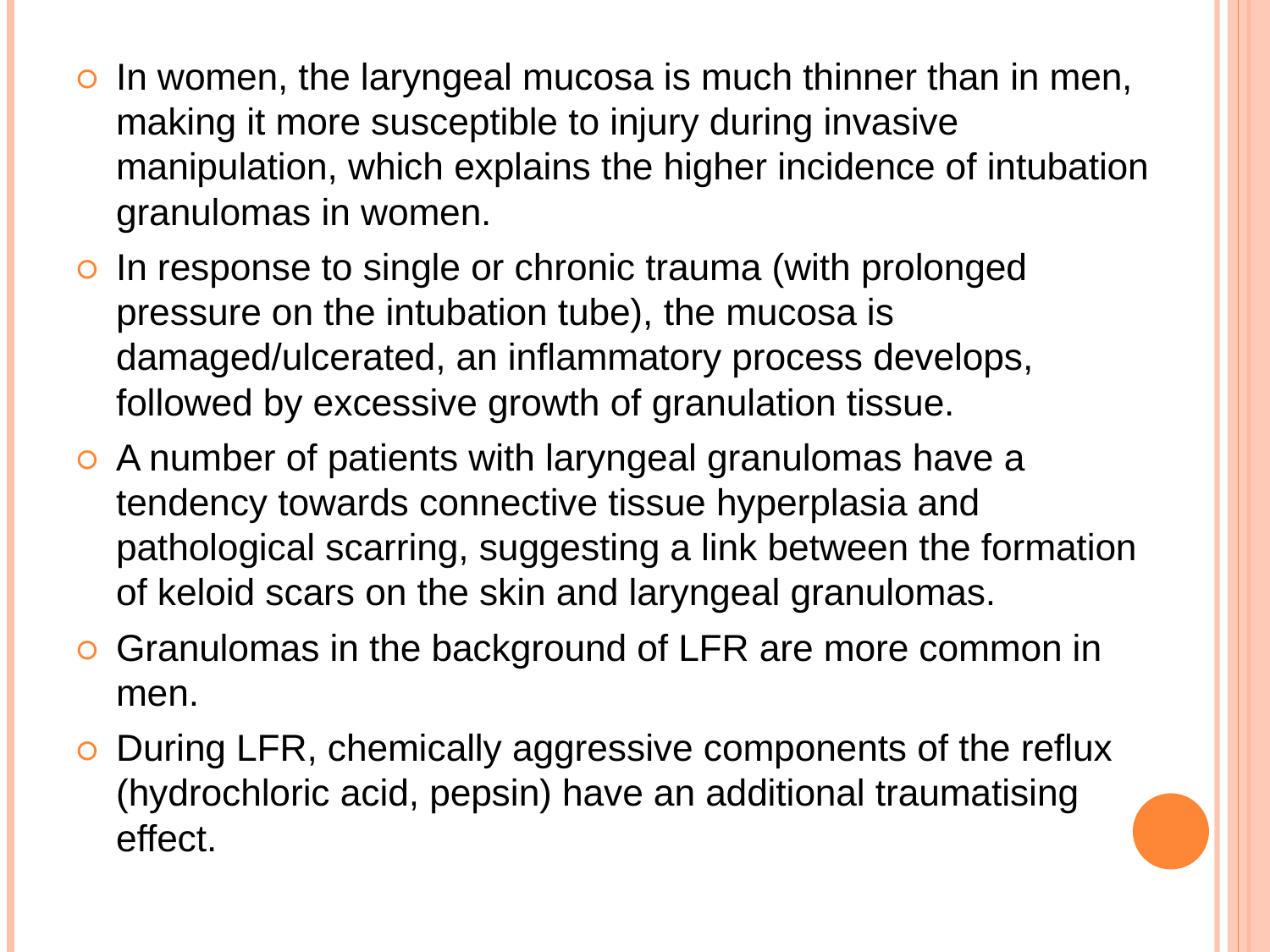

#
In women, the laryngeal mucosa is much thinner than in men, making it more susceptible to injury during invasive manipulation, which explains the higher incidence of intubation granulomas in women.
In response to single or chronic trauma (with prolonged pressure on the intubation tube), the mucosa is damaged/ulcerated, an inflammatory process develops, followed by excessive growth of granulation tissue.
A number of patients with laryngeal granulomas have a tendency towards connective tissue hyperplasia and pathological scarring, suggesting a link between the formation of keloid scars on the skin and laryngeal granulomas.
Granulomas in the background of LFR are more common in men.
During LFR, chemically aggressive components of the reflux (hydrochloric acid, pepsin) have an additional traumatising effect.